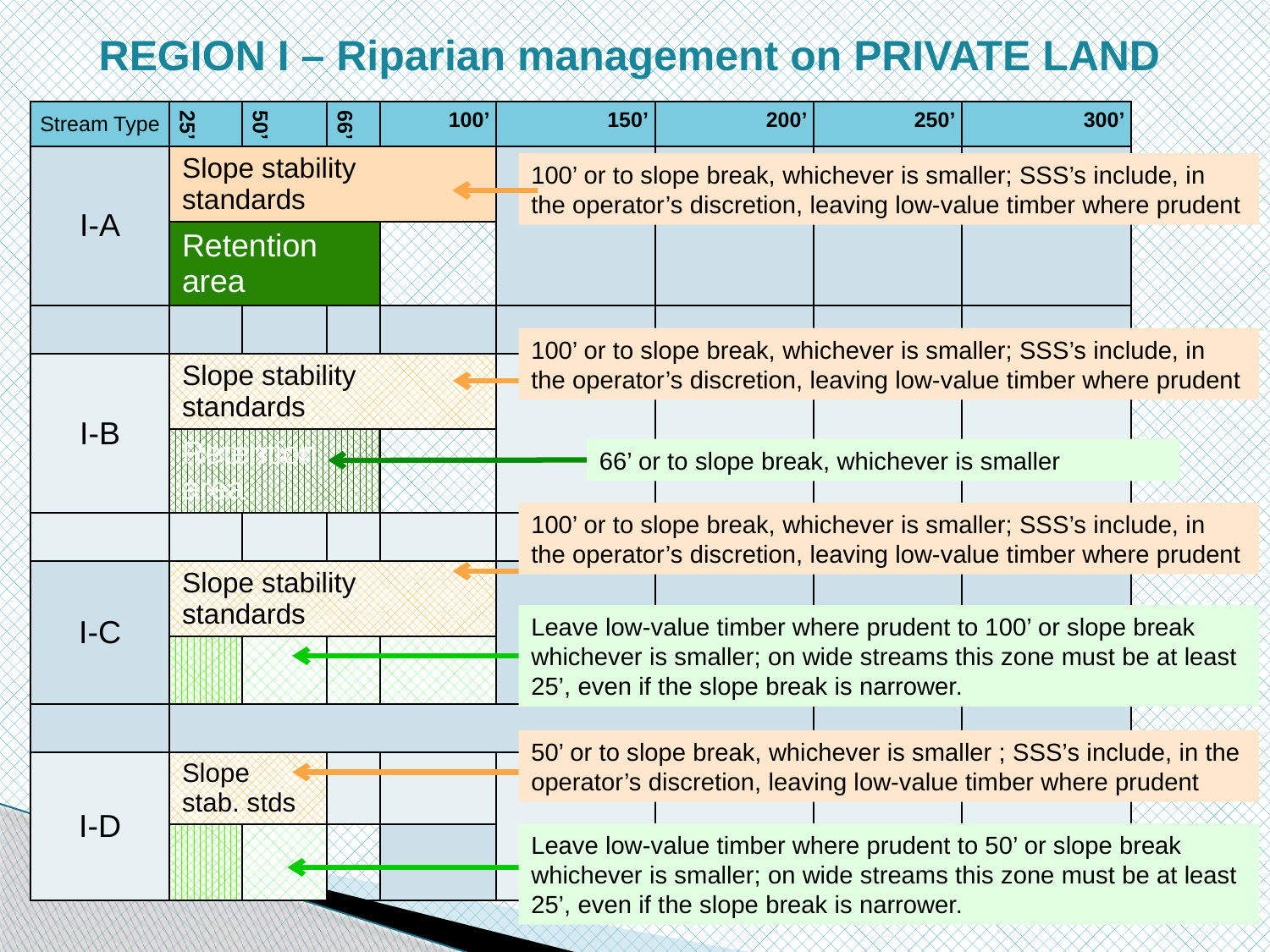

REGION I – Riparian management on PRIVATE LAND
| Stream Type | 25’ | 50’ | 66’ | 100’ | 150’ | 200’ | 250’ | 300’ |
| --- | --- | --- | --- | --- | --- | --- | --- | --- |
| I-A | Slope stability standards |  |  |  |  |  |  |  |
|  | Retention area |  |  |  |  |  |  |  |
|  |  |  |  |  |  |  |  |  |
| I-B | Slope stability standards |  |  |  |  |  |  |  |
|  | Retention area |  |  |  |  |  |  |  |
|  |  |  |  |  |  |  |  |  |
| I-C | Slope stability standards |  |  |  |  |  |  |  |
|  |  |  |  |  |  |  |  |  |
|  |  |  |  |  |  |  |  |  |
| I-D | Slope stab. stds |  |  |  |  |  |  |  |
|  |  |  |  |  |  |  |  |  |
100’ or to slope break, whichever is smaller; SSS’s include, in the operator’s discretion, leaving low-value timber where prudent
100’ or to slope break, whichever is smaller; SSS’s include, in the operator’s discretion, leaving low-value timber where prudent
66’ or to slope break, whichever is smaller
100’ or to slope break, whichever is smaller; SSS’s include, in the operator’s discretion, leaving low-value timber where prudent
Leave low-value timber where prudent to 100’ or slope break whichever is smaller; on wide streams this zone must be at least 25’, even if the slope break is narrower.
50’ or to slope break, whichever is smaller ; SSS’s include, in the operator’s discretion, leaving low-value timber where prudent
Leave low-value timber where prudent to 50’ or slope break whichever is smaller; on wide streams this zone must be at least 25’, even if the slope break is narrower.